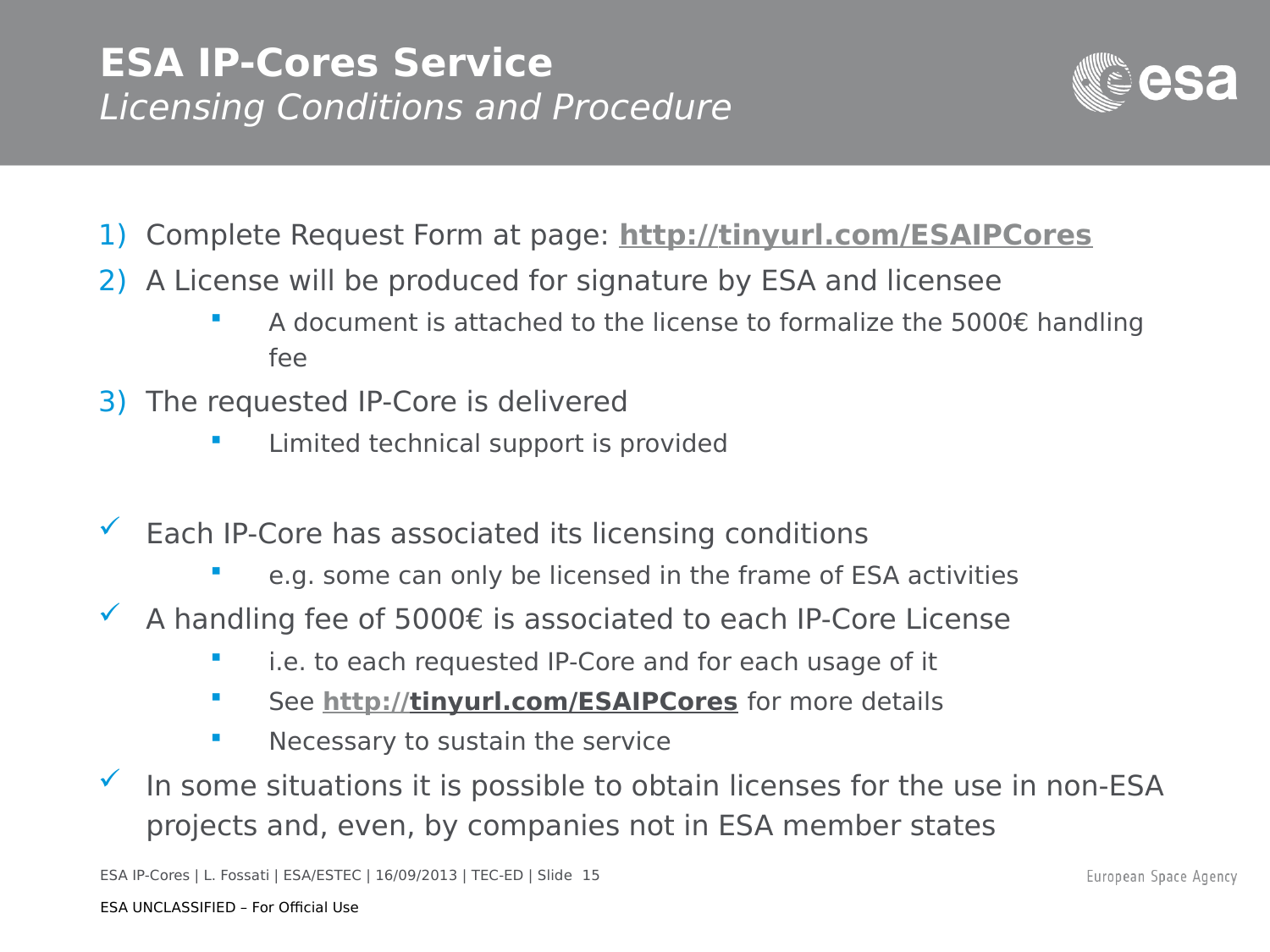

# ESA IP-Cores Service Licensing Conditions and Procedure
Complete Request Form at page: http://tinyurl.com/ESAIPCores
A License will be produced for signature by ESA and licensee
A document is attached to the license to formalize the 5000€ handling fee
The requested IP-Core is delivered
Limited technical support is provided

Each IP-Core has associated its licensing conditions
e.g. some can only be licensed in the frame of ESA activities
A handling fee of 5000€ is associated to each IP-Core License
i.e. to each requested IP-Core and for each usage of it
See http://tinyurl.com/ESAIPCores for more details
Necessary to sustain the service
In some situations it is possible to obtain licenses for the use in non-ESA projects and, even, by companies not in ESA member states